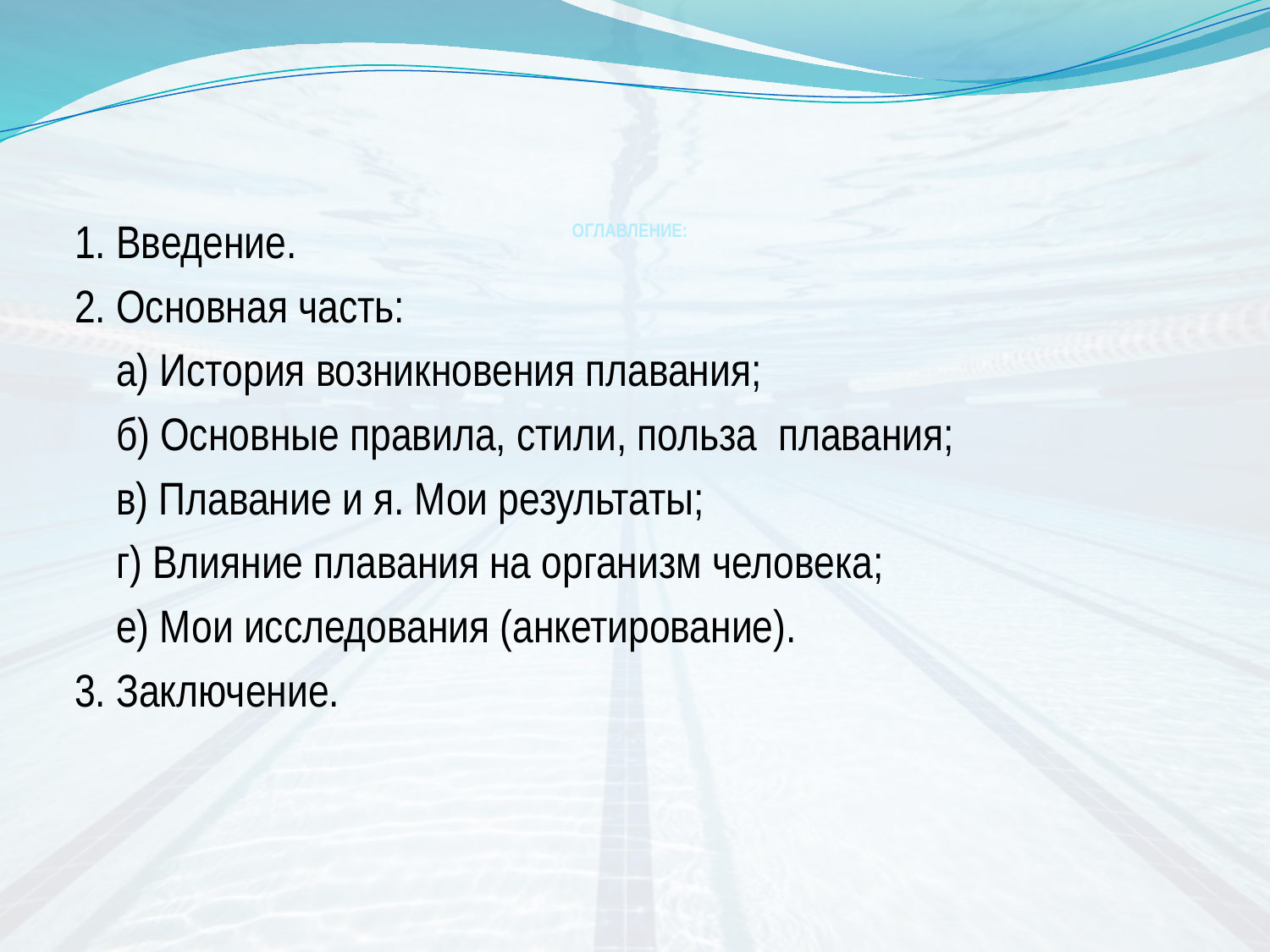

# ОГЛАВЛЕНИЕ:
1. Введение.
2. Основная часть:
    а) История возникновения плавания;
    б) Основные правила, стили, польза  плавания;
    в) Плавание и я. Мои результаты;
    г) Влияние плавания на организм человека;
    е) Мои исследования (анкетирование).
3. Заключение.